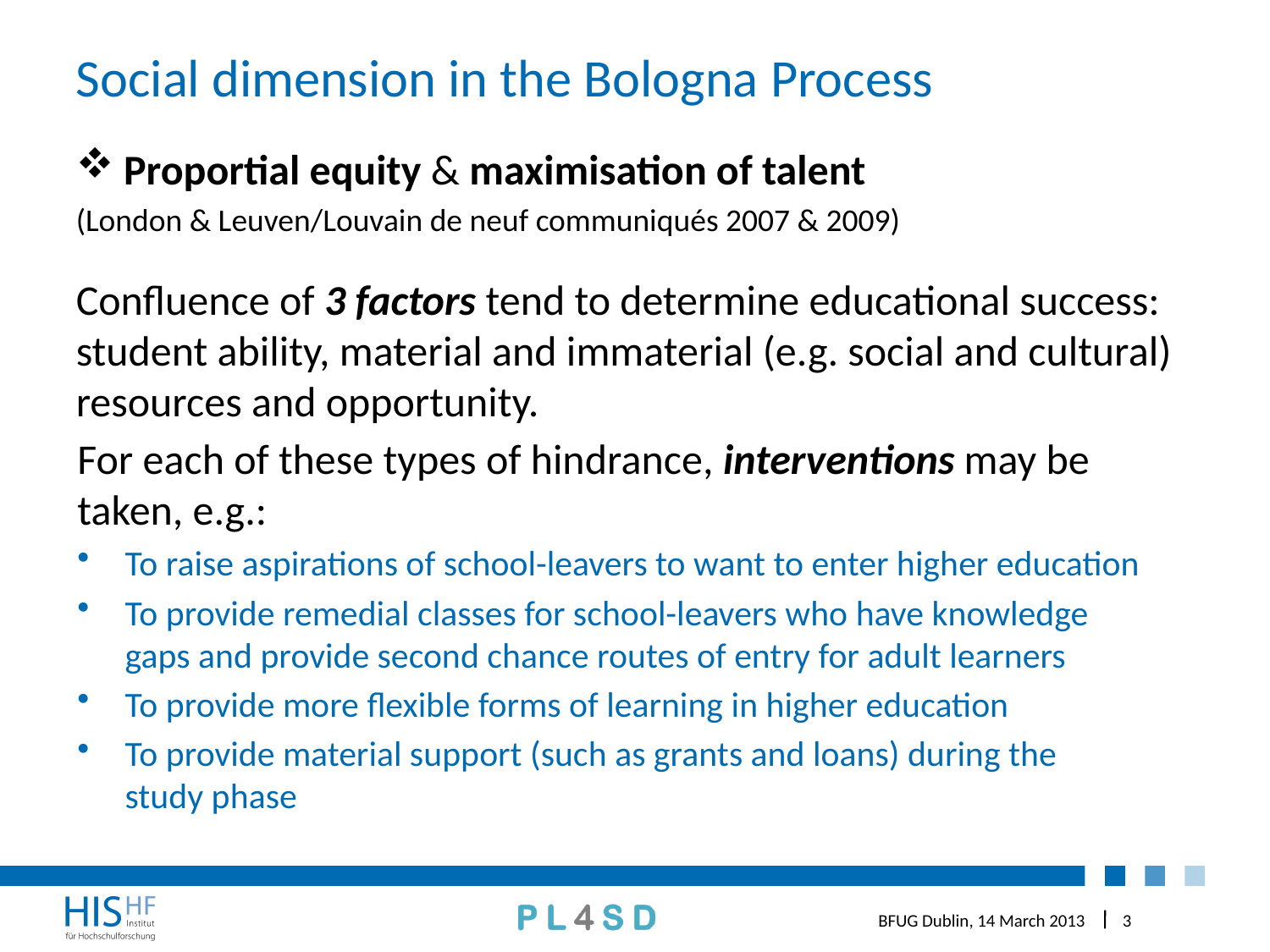

# Social dimension in the Bologna Process
Proportial equity & maximisation of talent
(London & Leuven/Louvain de neuf communiqués 2007 & 2009)

Confluence of 3 factors tend to determine educational success: student ability, material and immaterial (e.g. social and cultural) resources and opportunity.

For each of these types of hindrance, interventions may be taken, e.g.:
To raise aspirations of school-leavers to want to enter higher education
To provide remedial classes for school-leavers who have knowledge gaps and provide second chance routes of entry for adult learners
To provide more flexible forms of learning in higher education
To provide material support (such as grants and loans) during the study phase